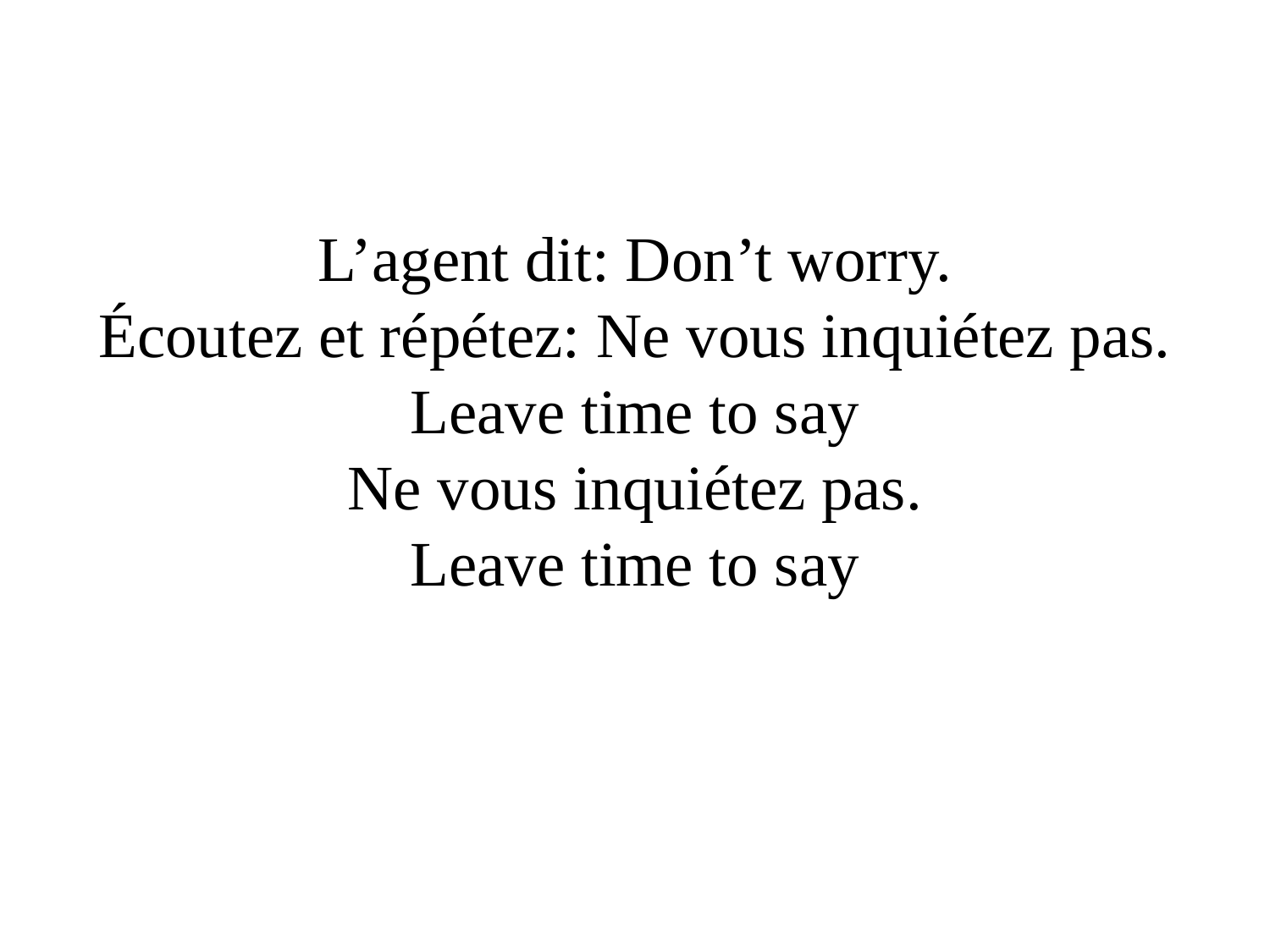

L’agent dit: Don’t worry.
Écoutez et répétez: Ne vous inquiétez pas.
Leave time to say
Ne vous inquiétez pas.
Leave time to say